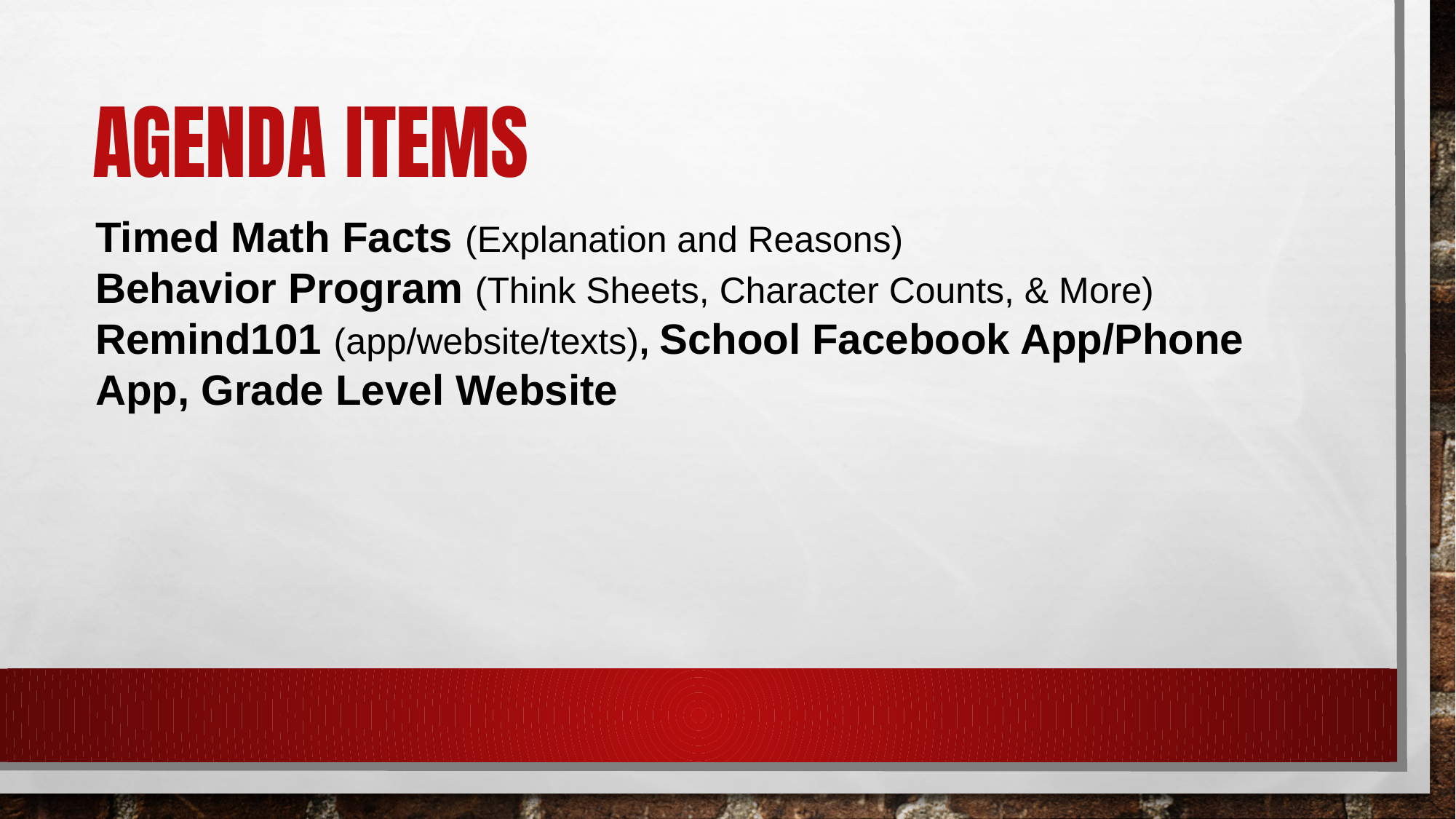

# Agenda items
Timed Math Facts (Explanation and Reasons)
Behavior Program (Think Sheets, Character Counts, & More)
Remind101 (app/website/texts), School Facebook App/Phone App, Grade Level Website